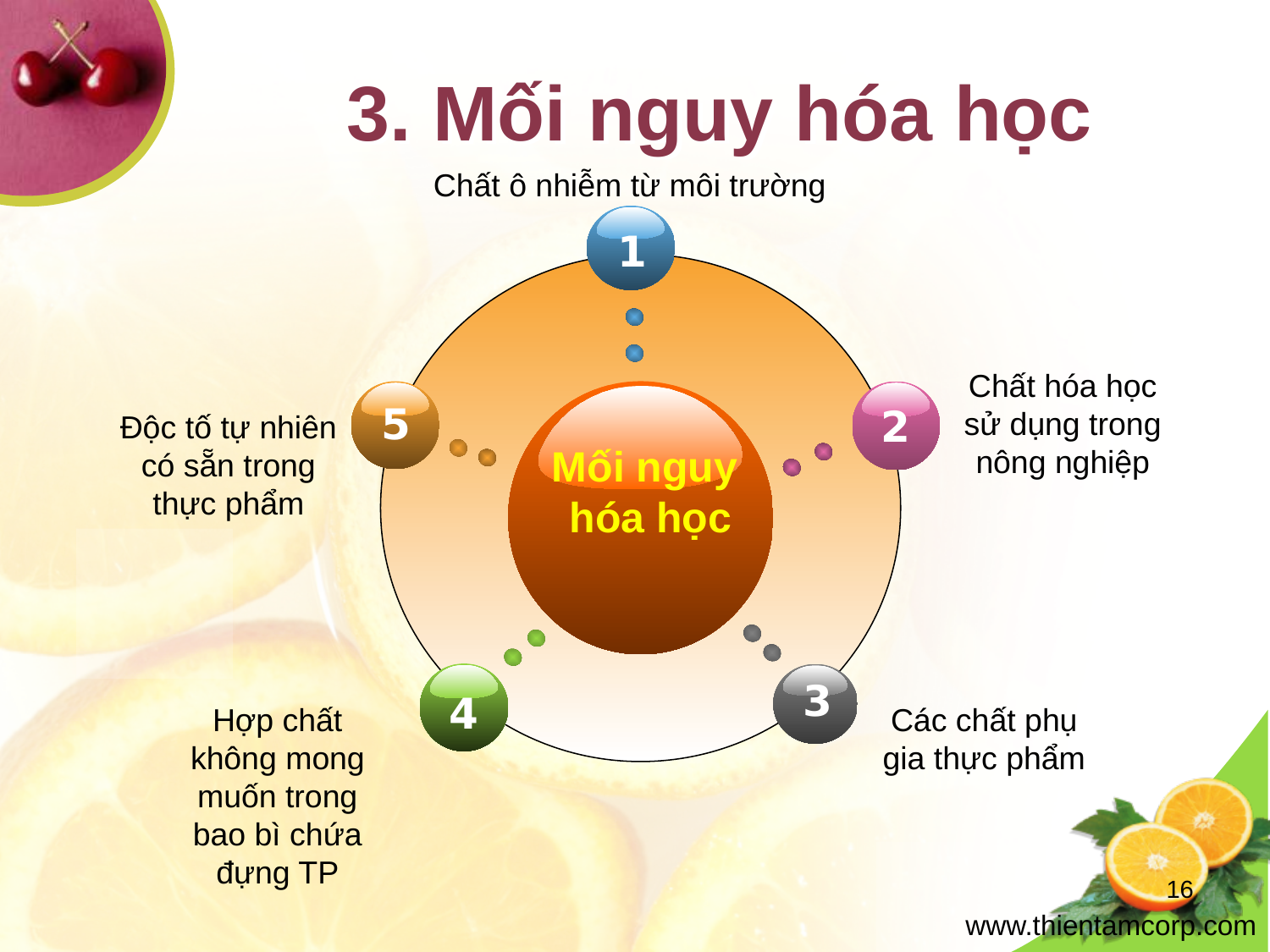

# 3. Mối nguy hóa học
Chất ô nhiễm từ môi trường

1

Chất hóa học sử dụng trong nông nghiệp

5

2
Độc tố tự nhiên có sẵn trong thực phẩm
Mối nguy
 hóa học

4

3
Hợp chất không mong muốn trong bao bì chứa đựng TP
Các chất phụ gia thực phẩm
16